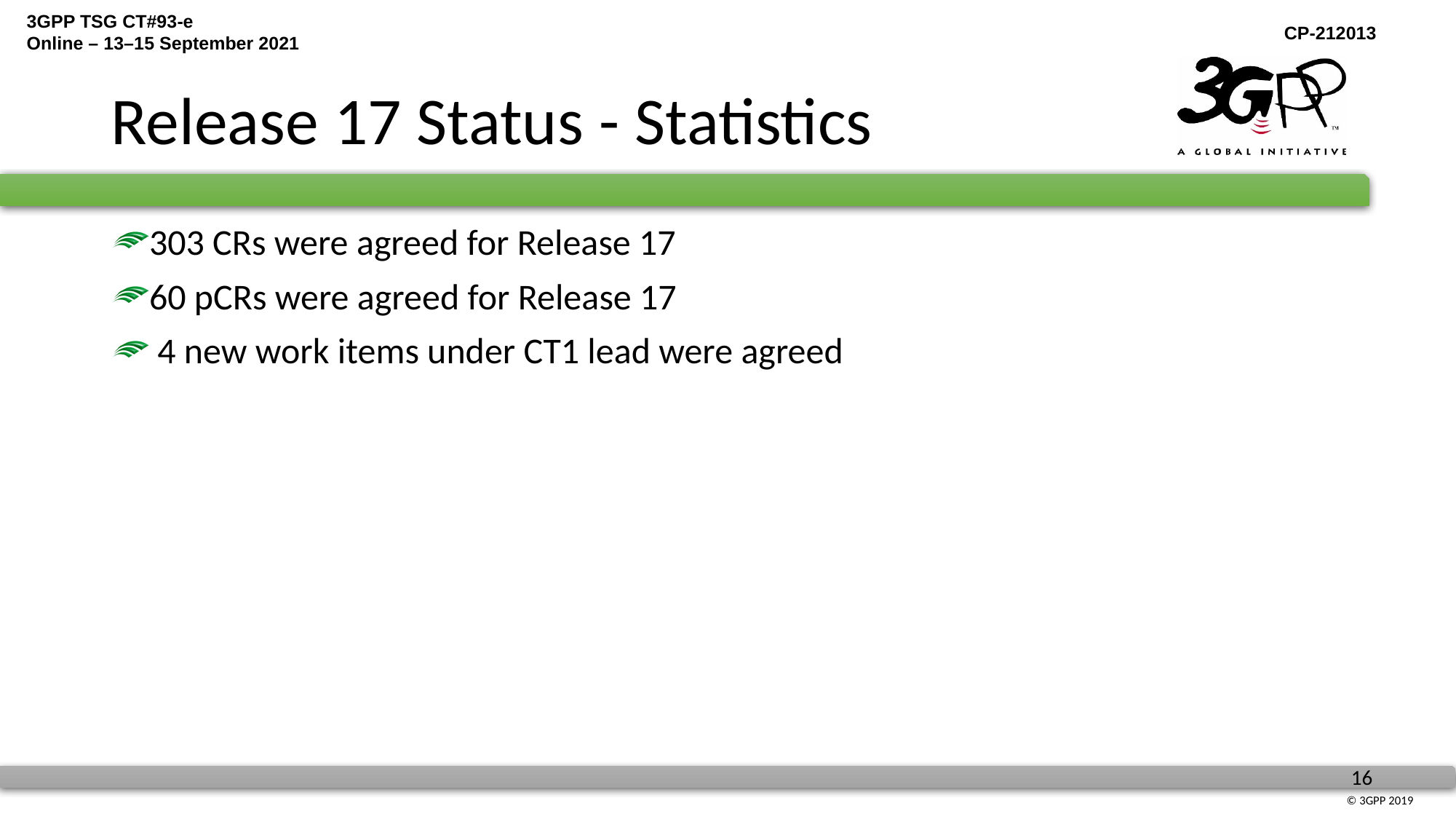

# Release 17 Status - Statistics
303 CRs were agreed for Release 17
60 pCRs were agreed for Release 17
 4 new work items under CT1 lead were agreed